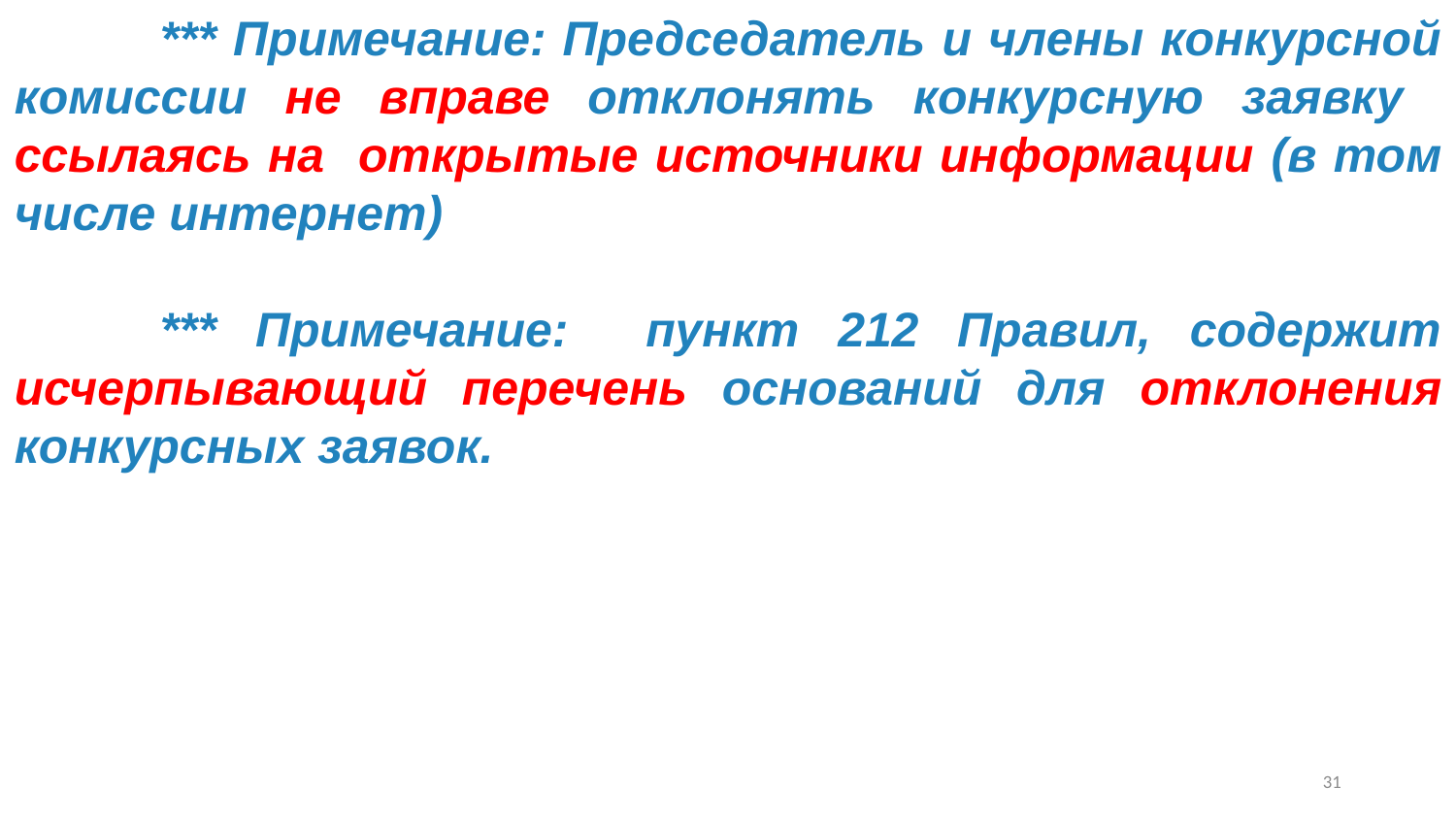

*** Примечание: Председатель и члены конкурсной комиссии не вправе отклонять конкурсную заявку  ссылаясь на  открытые источники информации (в том числе интернет)

	*** Примечание:  пункт 212 Правил, содержит исчерпывающий перечень оснований для отклонения конкурсных заявок.
31